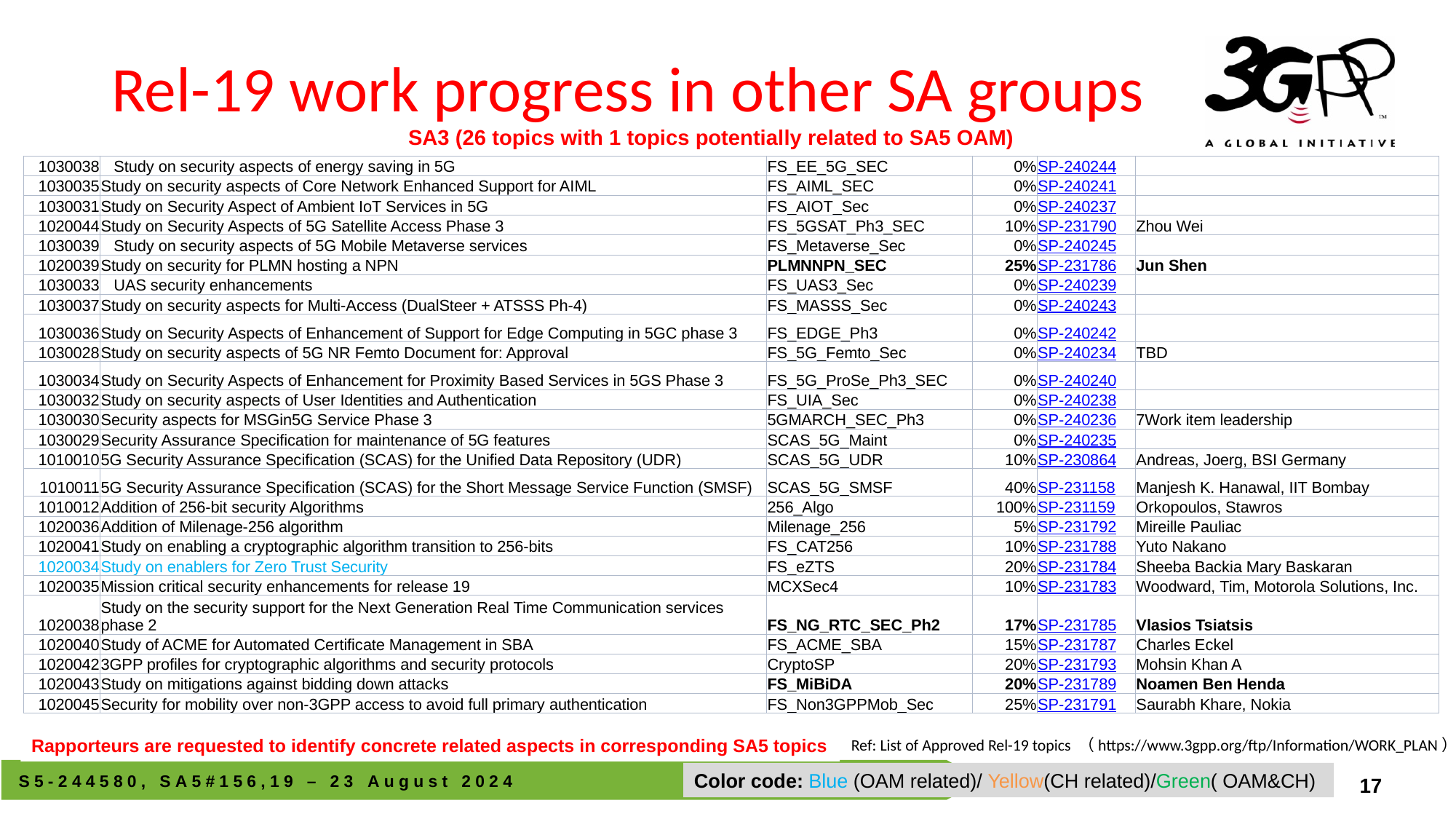

# Rel-19 work progress in other SA groups
SA3 (26 topics with 1 topics potentially related to SA5 OAM)
| 1030038 | Study on security aspects of energy saving in 5G | FS\_EE\_5G\_SEC | 0% | SP-240244 |  |
| --- | --- | --- | --- | --- | --- |
| 1030035 | Study on security aspects of Core Network Enhanced Support for AIML | FS\_AIML\_SEC | 0% | SP-240241 |  |
| 1030031 | Study on Security Aspect of Ambient IoT Services in 5G | FS\_AIOT\_Sec | 0% | SP-240237 |  |
| 1020044 | Study on Security Aspects of 5G Satellite Access Phase 3 | FS\_5GSAT\_Ph3\_SEC | 10% | SP-231790 | Zhou Wei |
| 1030039 | Study on security aspects of 5G Mobile Metaverse services | FS\_Metaverse\_Sec | 0% | SP-240245 |  |
| 1020039 | Study on security for PLMN hosting a NPN | PLMNNPN\_SEC | 25% | SP-231786 | Jun Shen |
| 1030033 | UAS security enhancements | FS\_UAS3\_Sec | 0% | SP-240239 |  |
| 1030037 | Study on security aspects for Multi-Access (DualSteer + ATSSS Ph-4) | FS\_MASSS\_Sec | 0% | SP-240243 |  |
| 1030036 | Study on Security Aspects of Enhancement of Support for Edge Computing in 5GC phase 3 | FS\_EDGE\_Ph3 | 0% | SP-240242 |  |
| 1030028 | Study on security aspects of 5G NR Femto Document for: Approval | FS\_5G\_Femto\_Sec | 0% | SP-240234 | TBD |
| 1030034 | Study on Security Aspects of Enhancement for Proximity Based Services in 5GS Phase 3 | FS\_5G\_ProSe\_Ph3\_SEC | 0% | SP-240240 |  |
| 1030032 | Study on security aspects of User Identities and Authentication | FS\_UIA\_Sec | 0% | SP-240238 |  |
| 1030030 | Security aspects for MSGin5G Service Phase 3 | 5GMARCH\_SEC\_Ph3 | 0% | SP-240236 | 7Work item leadership |
| 1030029 | Security Assurance Specification for maintenance of 5G features | SCAS\_5G\_Maint | 0% | SP-240235 |  |
| 1010010 | 5G Security Assurance Specification (SCAS) for the Unified Data Repository (UDR) | SCAS\_5G\_UDR | 10% | SP-230864 | Andreas, Joerg, BSI Germany |
| 1010011 | 5G Security Assurance Specification (SCAS) for the Short Message Service Function (SMSF) | SCAS\_5G\_SMSF | 40% | SP-231158 | Manjesh K. Hanawal, IIT Bombay |
| 1010012 | Addition of 256-bit security Algorithms | 256\_Algo | 100% | SP-231159 | Orkopoulos, Stawros |
| 1020036 | Addition of Milenage-256 algorithm | Milenage\_256 | 5% | SP-231792 | Mireille Pauliac |
| 1020041 | Study on enabling a cryptographic algorithm transition to 256-bits | FS\_CAT256 | 10% | SP-231788 | Yuto Nakano |
| 1020034 | Study on enablers for Zero Trust Security | FS\_eZTS | 20% | SP-231784 | Sheeba Backia Mary Baskaran |
| 1020035 | Mission critical security enhancements for release 19 | MCXSec4 | 10% | SP-231783 | Woodward, Tim, Motorola Solutions, Inc. |
| 1020038 | Study on the security support for the Next Generation Real Time Communication services phase 2 | FS\_NG\_RTC\_SEC\_Ph2 | 17% | SP-231785 | Vlasios Tsiatsis |
| 1020040 | Study of ACME for Automated Certificate Management in SBA | FS\_ACME\_SBA | 15% | SP-231787 | Charles Eckel |
| 1020042 | 3GPP profiles for cryptographic algorithms and security protocols | CryptoSP | 20% | SP-231793 | Mohsin Khan A |
| 1020043 | Study on mitigations against bidding down attacks | FS\_MiBiDA | 20% | SP-231789 | Noamen Ben Henda |
| 1020045 | Security for mobility over non-3GPP access to avoid full primary authentication | FS\_Non3GPPMob\_Sec | 25% | SP-231791 | Saurabh Khare, Nokia |
Rapporteurs are requested to identify concrete related aspects in corresponding SA5 topics
Ref: List of Approved Rel-19 topics （https://www.3gpp.org/ftp/Information/WORK_PLAN）

Color code: Blue (OAM related)/ Yellow(CH related)/Green( OAM&CH)